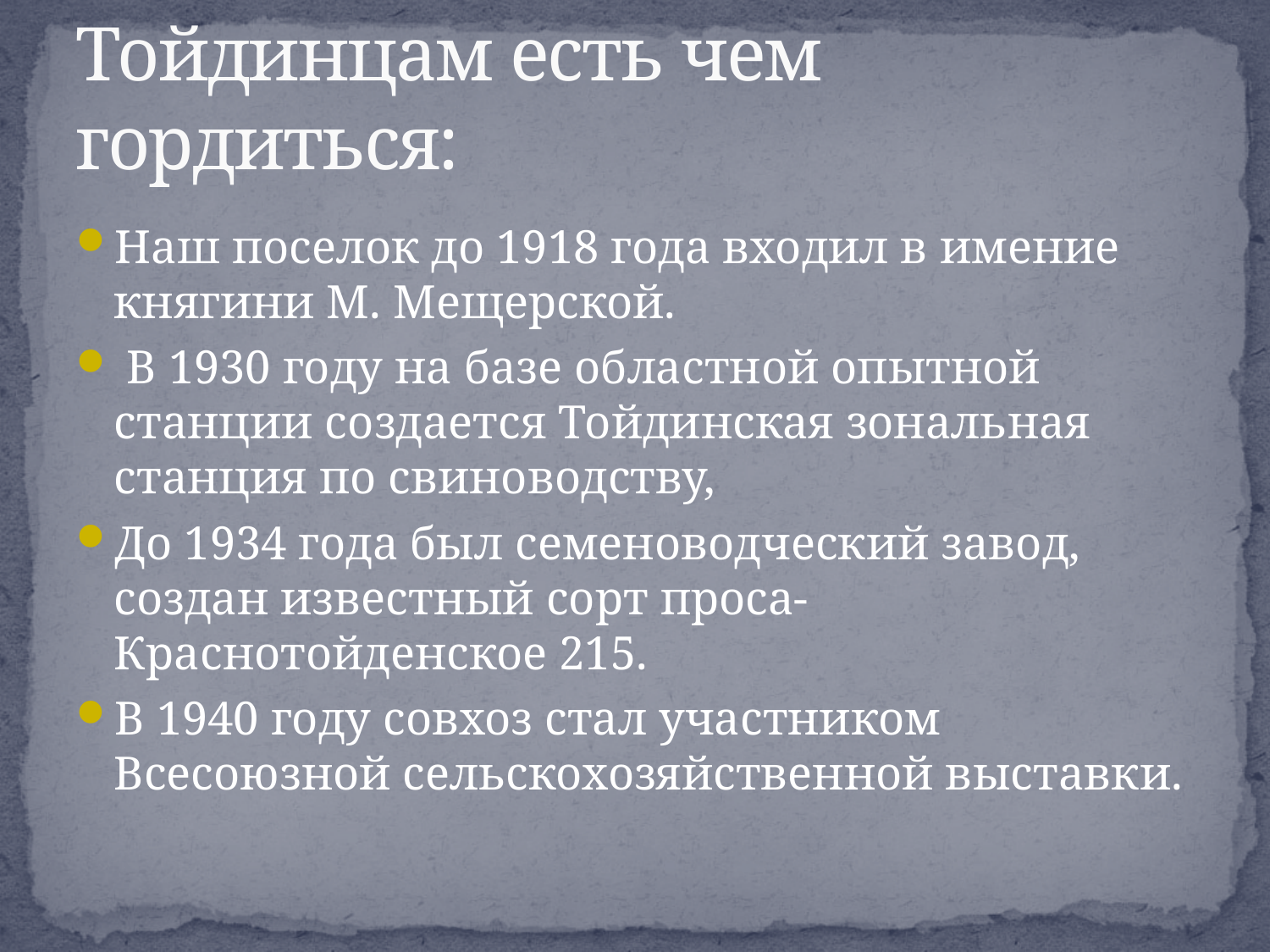

# Тойдинцам есть чем гордиться:
Наш поселок до 1918 года входил в имение княгини М. Мещерской.
 В 1930 году на базе областной опытной станции создается Тойдинская зональная станция по свиноводству,
До 1934 года был семеноводческий завод, создан известный сорт проса- Краснотойденское 215.
В 1940 году совхоз стал участником Всесоюзной сельскохозяйственной выставки.